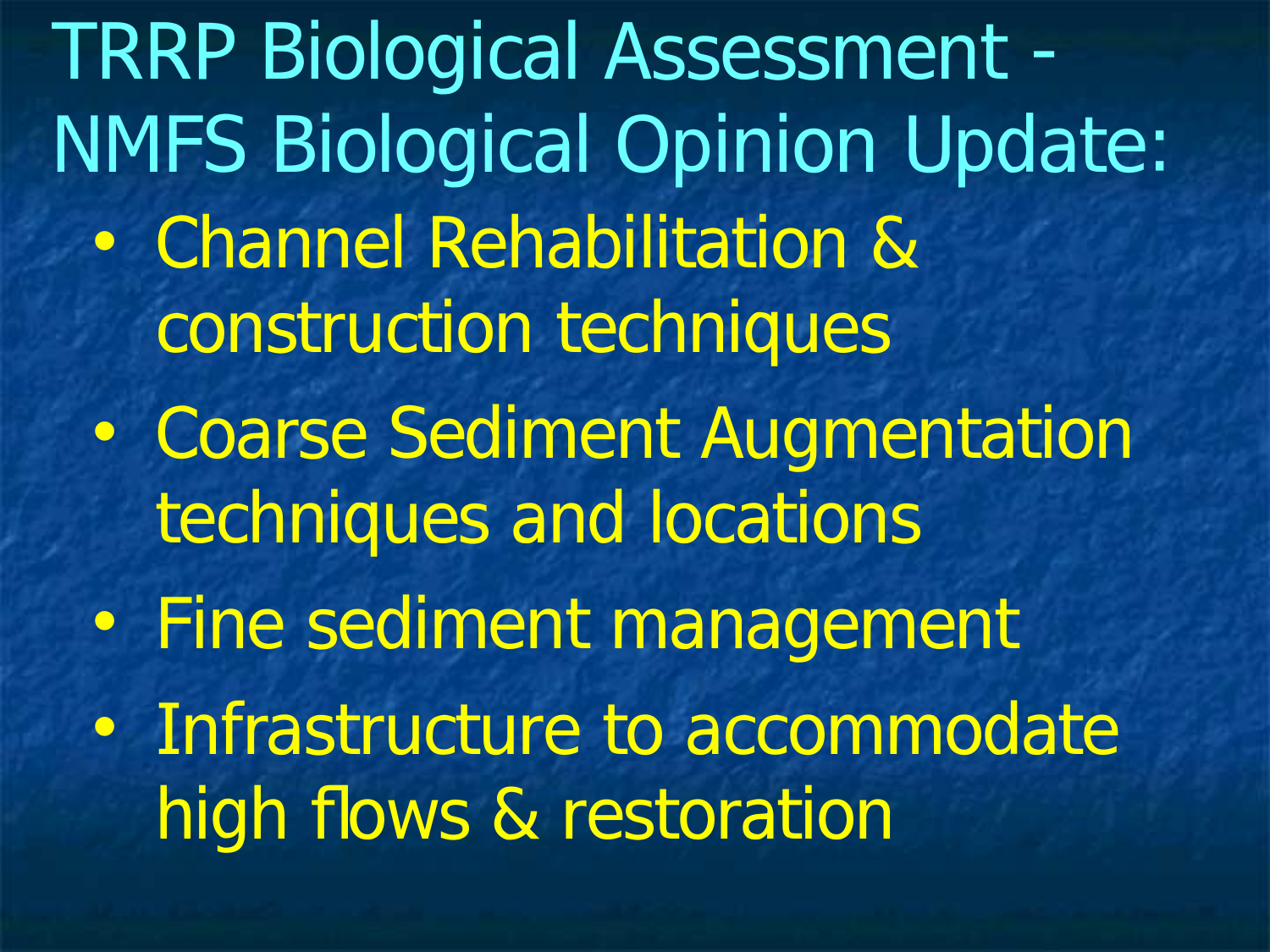

# TRRP Biological Assessment - NMFS Biological Opinion Update:
Channel Rehabilitation & construction techniques
Coarse Sediment Augmentation techniques and locations
Fine sediment management
Infrastructure to accommodate high flows & restoration